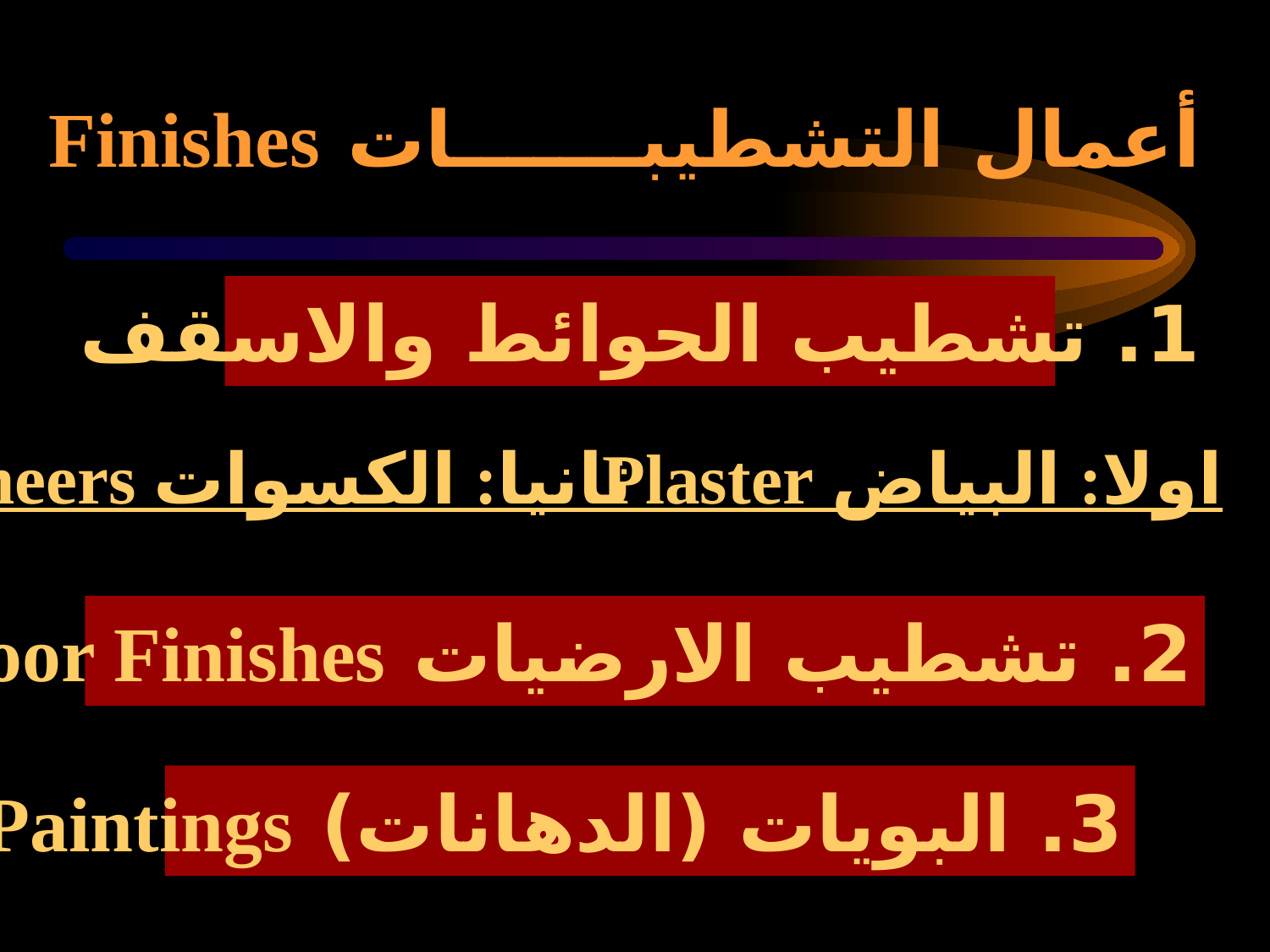

أعمال التشطيبـــــــات Finishes
1. تشطيب الحوائط والاسقف
ثانيا: الكسوات Veneers
اولا: البياض Plaster
2. تشطيب الارضيات Floor Finishes
3. البويات (الدهانات) Paintings